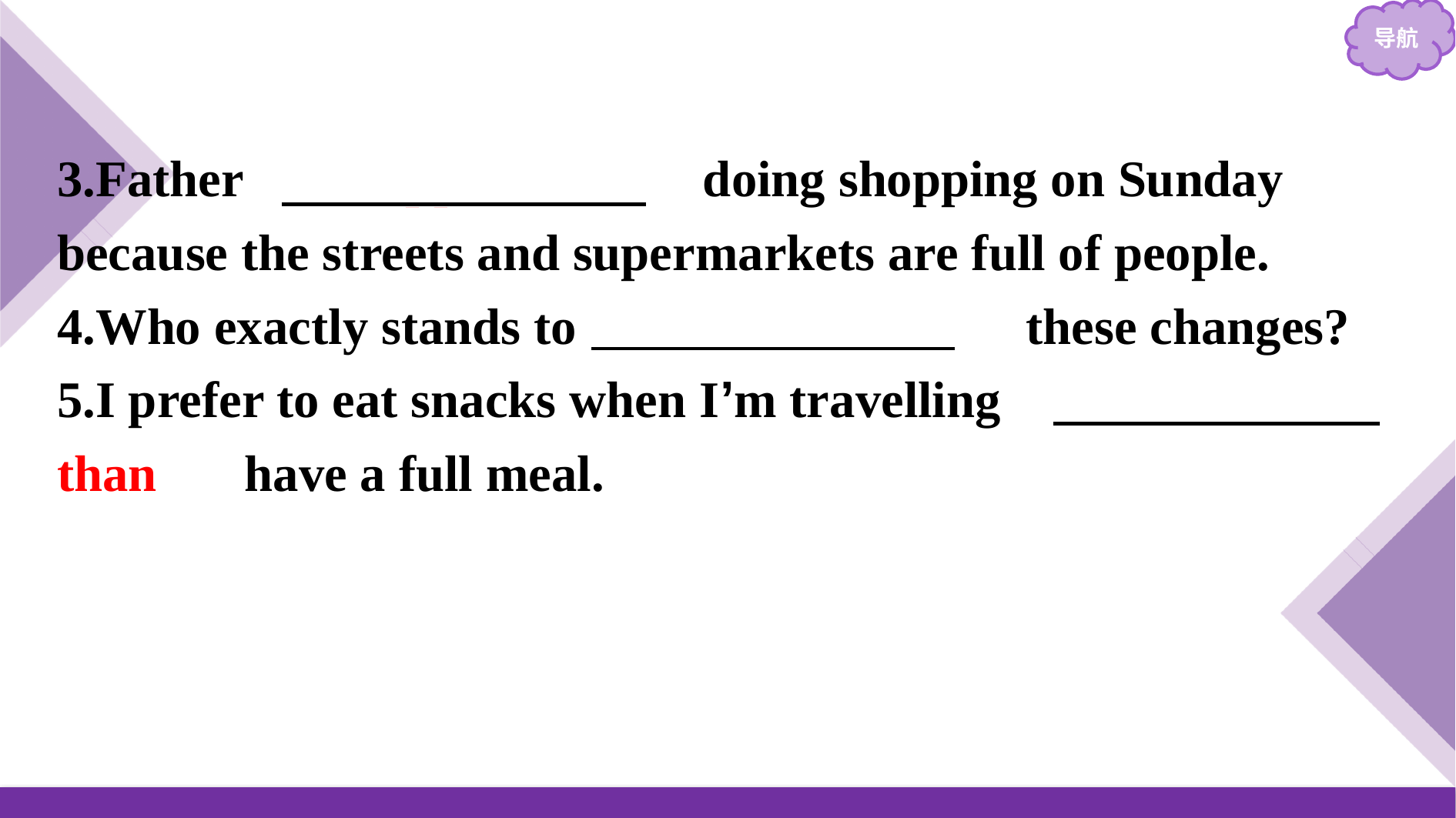

3.Father 　is opposed to　 doing shopping on Sunday because the streets and supermarkets are full of people.
4.Who exactly stands to 　benefit from　 these changes?
5.I prefer to eat snacks when I’m travelling 　rather than　 have a full meal.